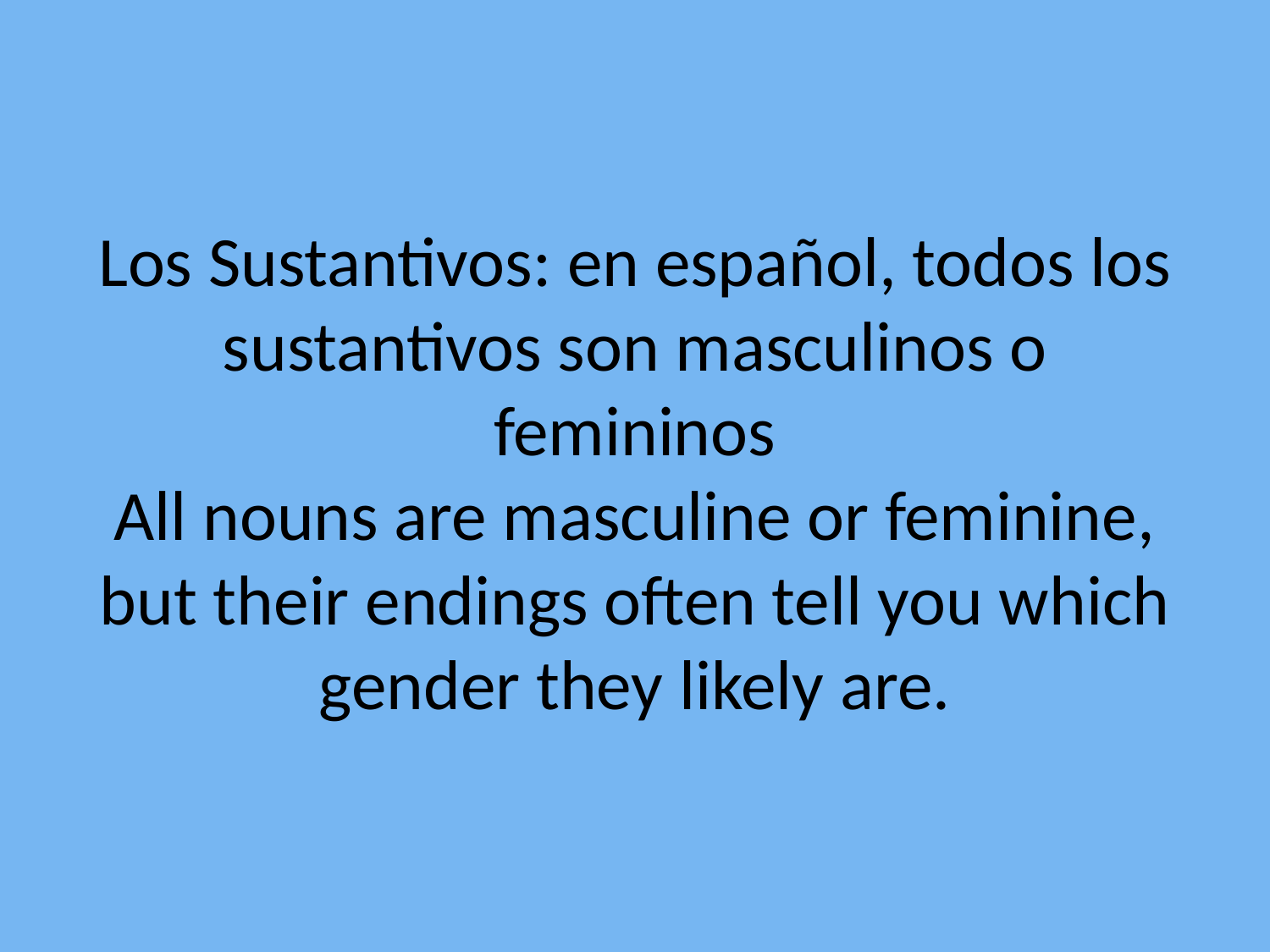

# Los Sustantivos: en español, todos los sustantivos son masculinos o femininos All nouns are masculine or feminine, but their endings often tell you which gender they likely are.